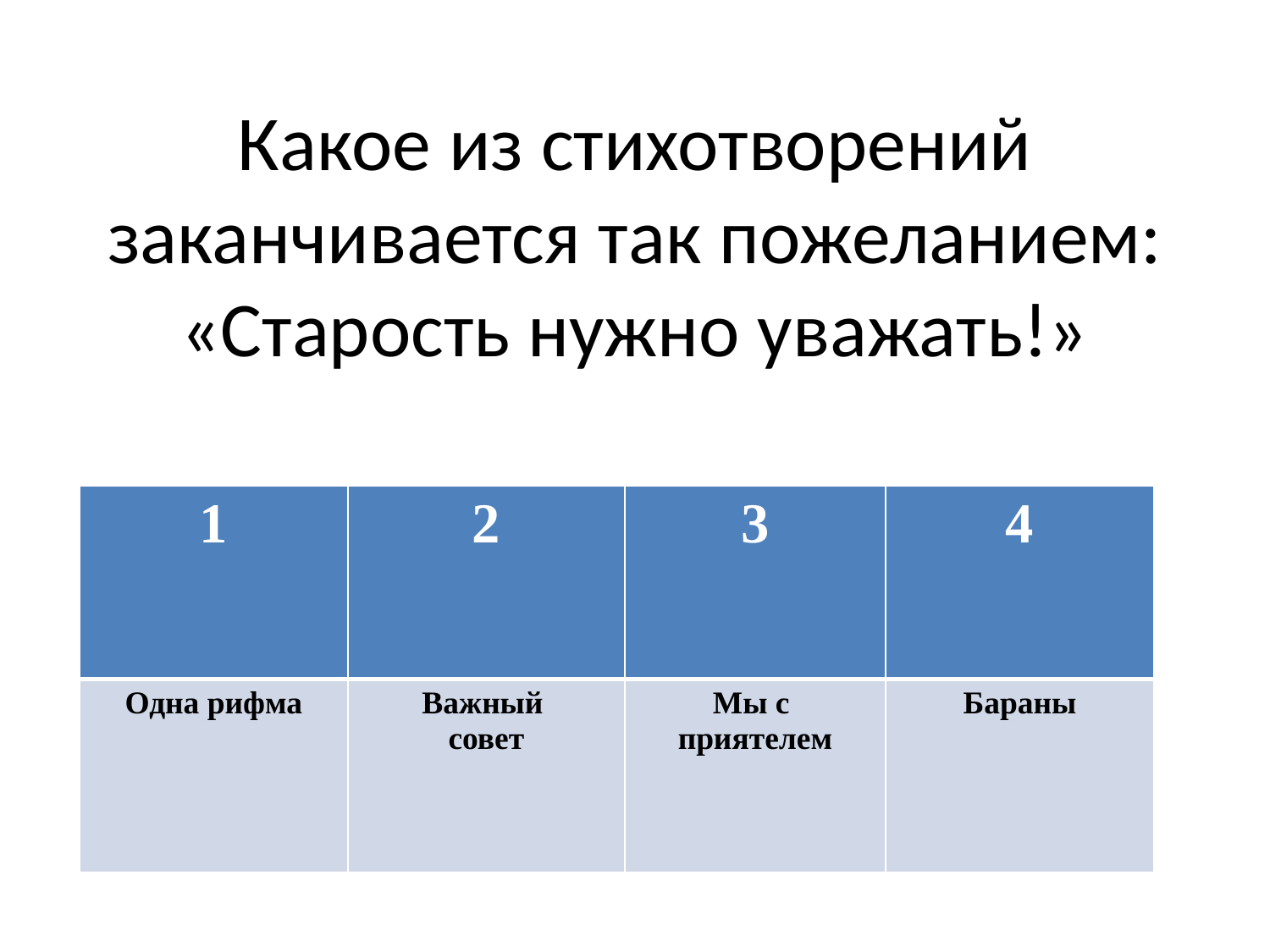

# Какое из стихотворений заканчивается так пожеланием: «Старость нужно уважать!»
| 1 | 2 | 3 | 4 |
| --- | --- | --- | --- |
| Одна рифма | Важный совет | Мы с приятелем | Бараны |